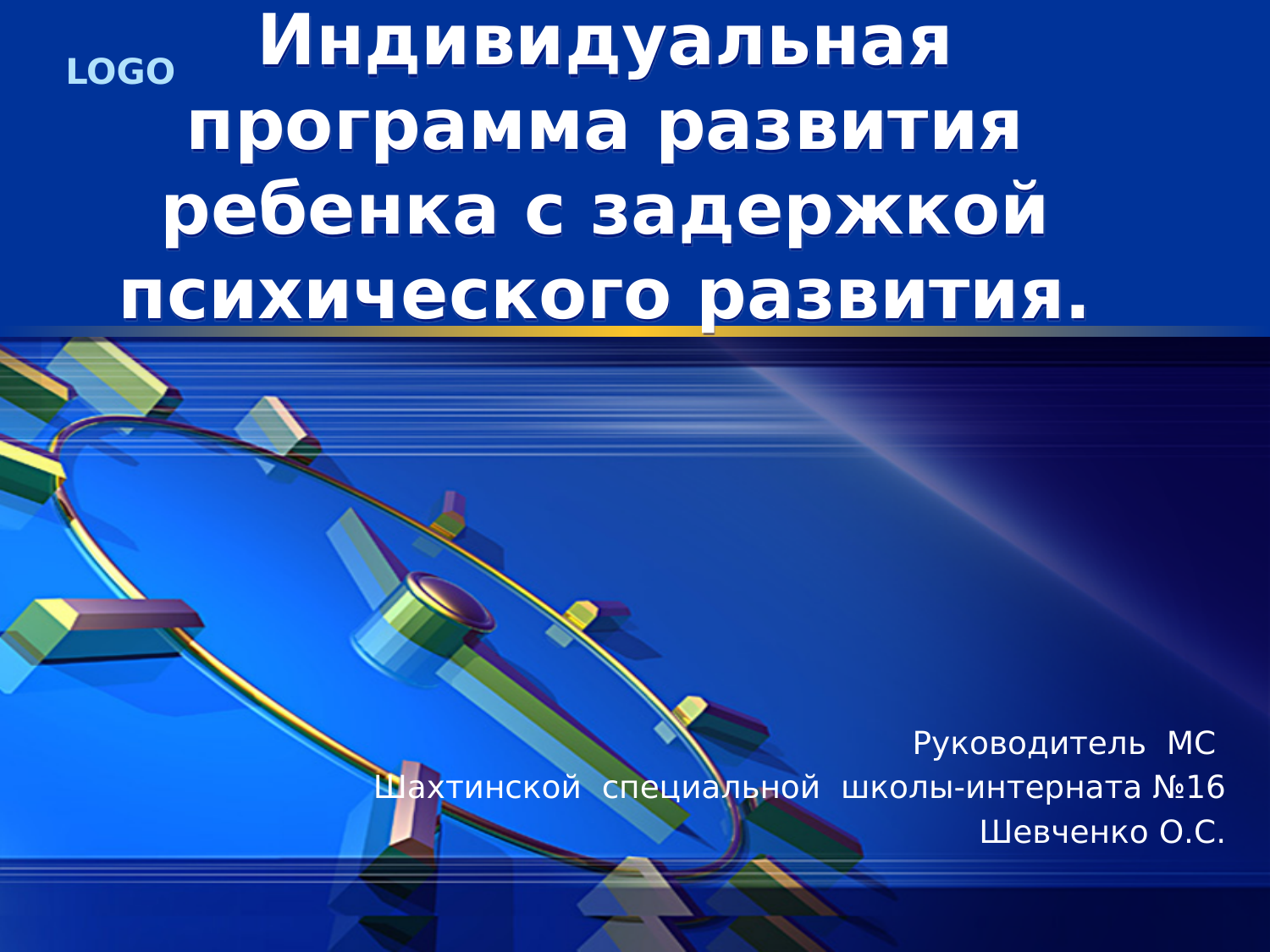

# Индивидуальная программа развития ребенка с задержкой психического развития.
Руководитель  МС
Шахтинской  специальной  школы-интерната №16
Шевченко О.С.